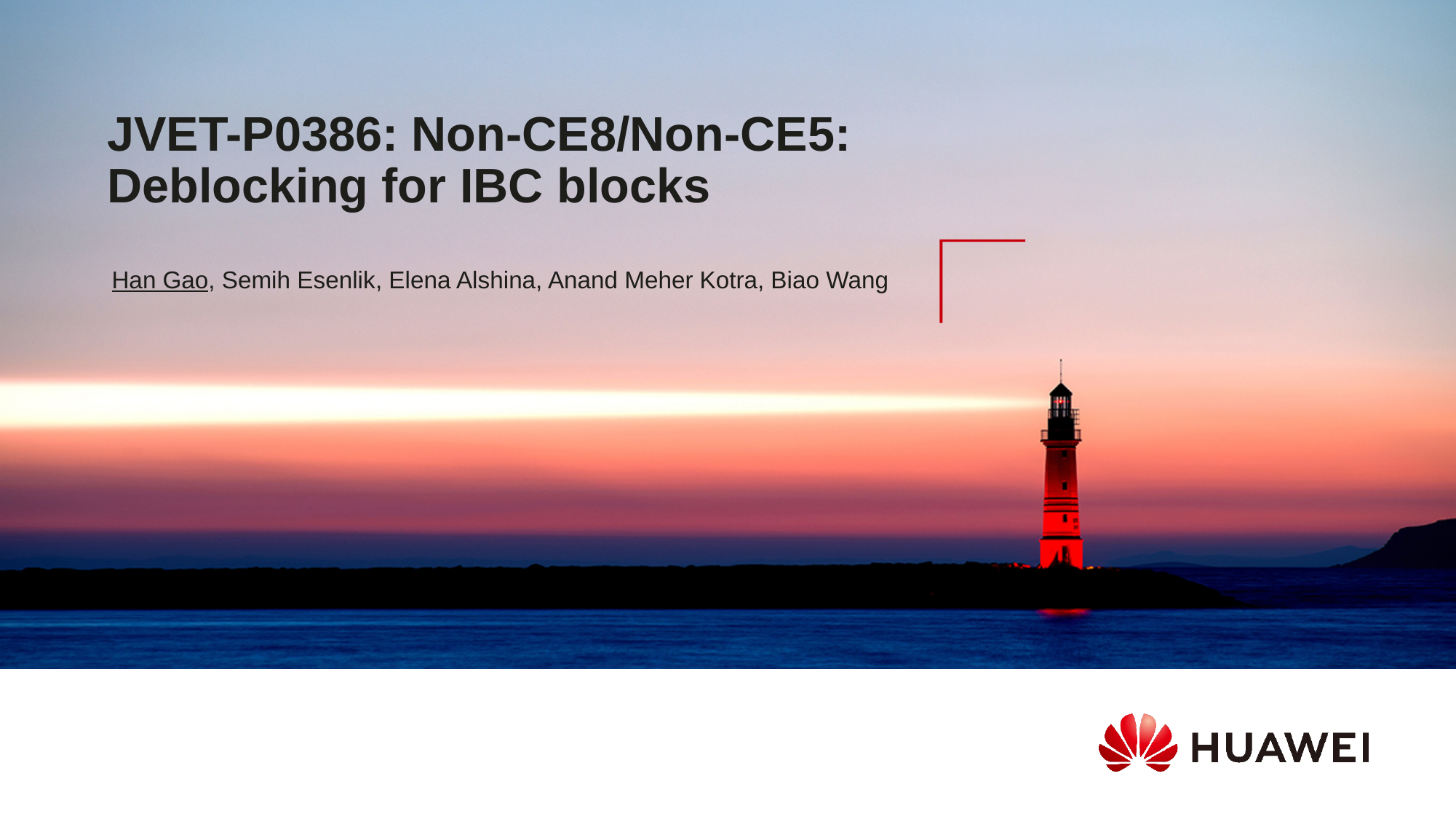

# JVET-P0386: Non-CE8/Non-CE5: Deblocking for IBC blocks
Han Gao, Semih Esenlik, Elena Alshina, Anand Meher Kotra, Biao Wang